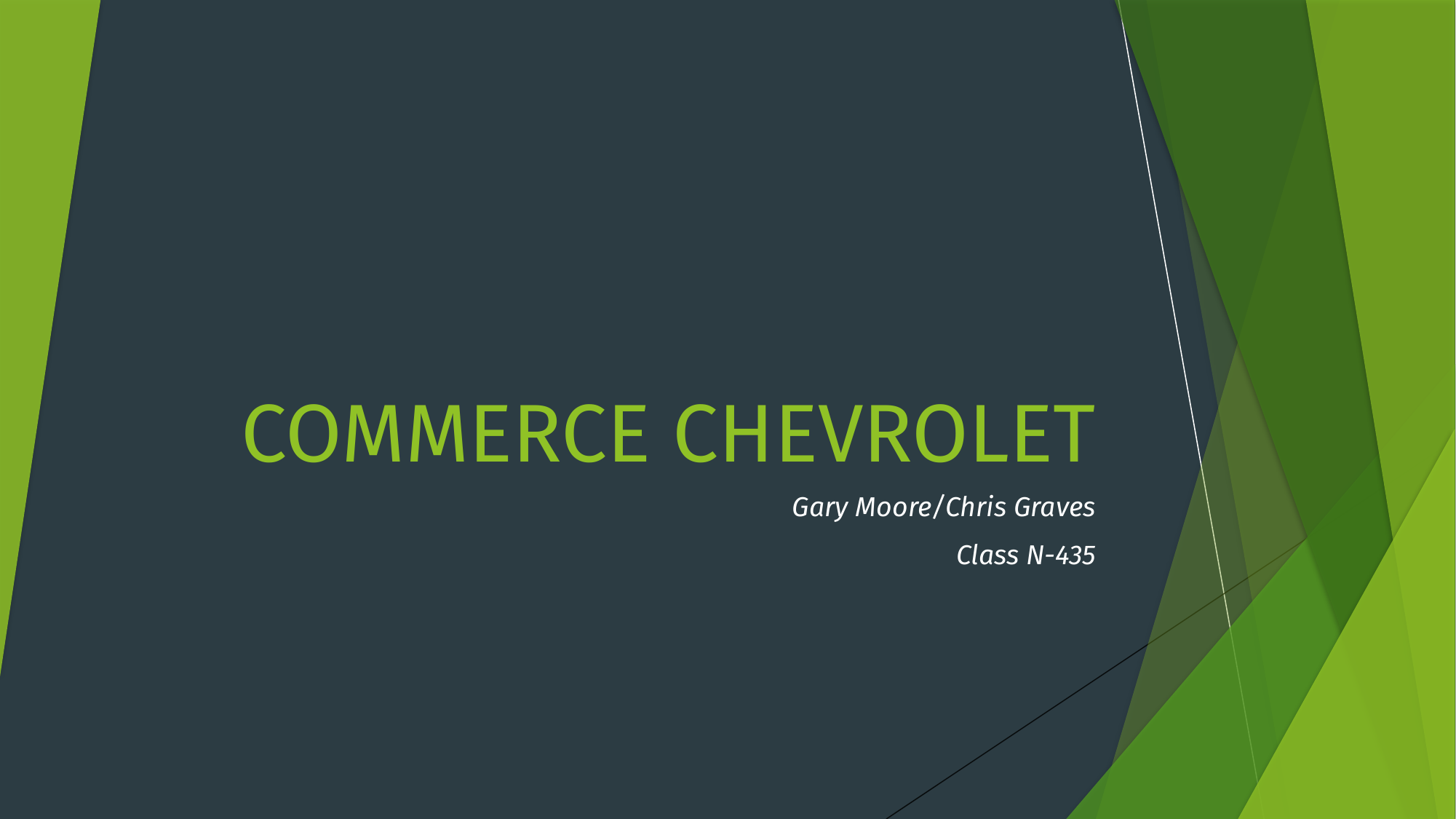

# COMMERCE CHEVROLET
Gary Moore/Chris Graves
Class N-435